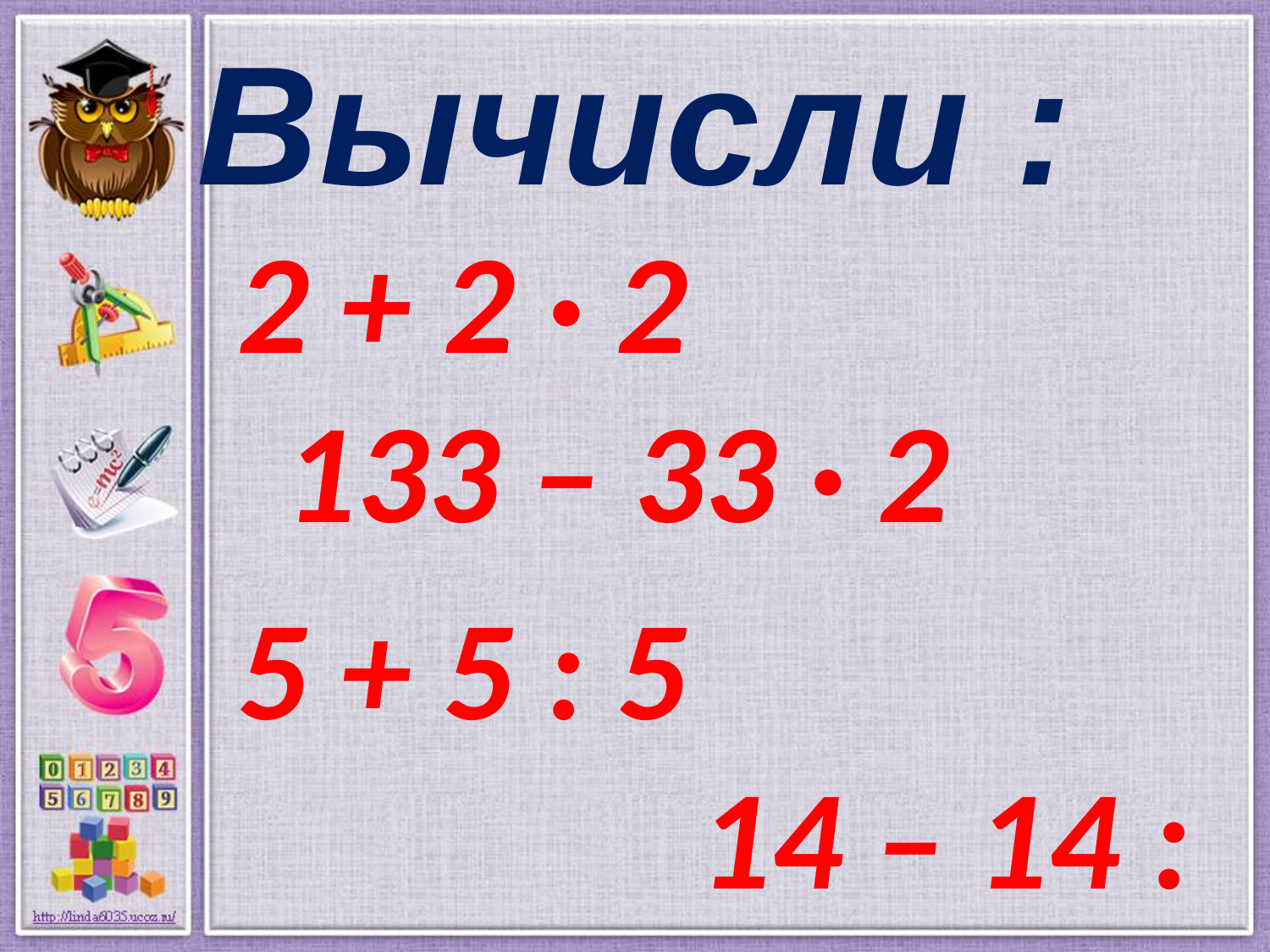

# Вычисли :
2 + 2 · 2             133 – 33 · 2
5 + 5 : 5                             14 – 14 : 7